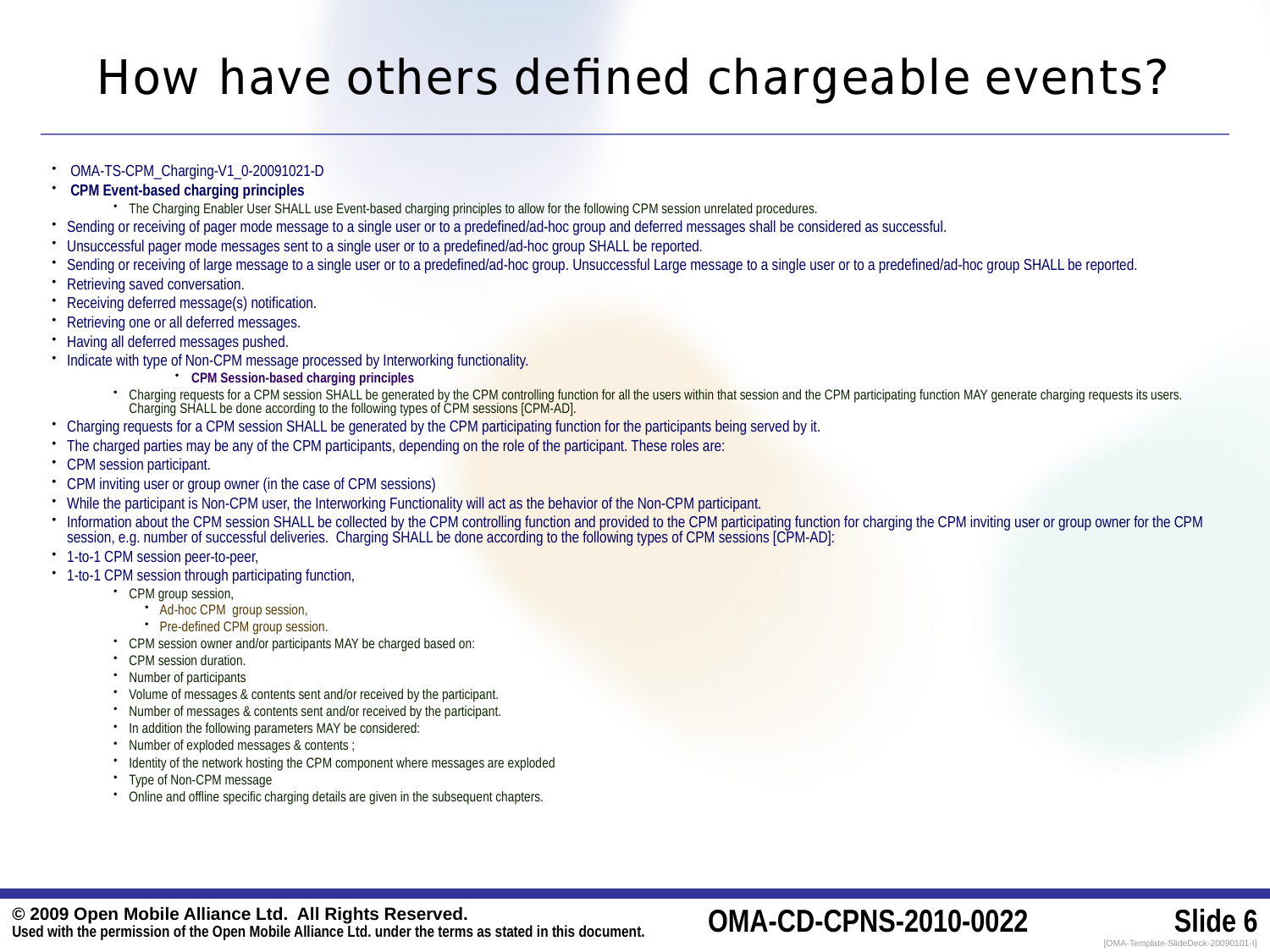

How have others defined chargeable events?
 OMA-TS-CPM_Charging-V1_0-20091021-D
 CPM Event-based charging principles
The Charging Enabler User SHALL use Event-based charging principles to allow for the following CPM session unrelated procedures.
Sending or receiving of pager mode message to a single user or to a predefined/ad-hoc group and deferred messages shall be considered as successful.
Unsuccessful pager mode messages sent to a single user or to a predefined/ad-hoc group SHALL be reported.
Sending or receiving of large message to a single user or to a predefined/ad-hoc group. Unsuccessful Large message to a single user or to a predefined/ad-hoc group SHALL be reported.
Retrieving saved conversation.
Receiving deferred message(s) notification.
Retrieving one or all deferred messages.
Having all deferred messages pushed.
Indicate with type of Non-CPM message processed by Interworking functionality.
CPM Session-based charging principles
Charging requests for a CPM session SHALL be generated by the CPM controlling function for all the users within that session and the CPM participating function MAY generate charging requests its users. Charging SHALL be done according to the following types of CPM sessions [CPM-AD].
Charging requests for a CPM session SHALL be generated by the CPM participating function for the participants being served by it.
The charged parties may be any of the CPM participants, depending on the role of the participant. These roles are:
CPM session participant.
CPM inviting user or group owner (in the case of CPM sessions)
While the participant is Non-CPM user, the Interworking Functionality will act as the behavior of the Non-CPM participant.
Information about the CPM session SHALL be collected by the CPM controlling function and provided to the CPM participating function for charging the CPM inviting user or group owner for the CPM session, e.g. number of successful deliveries.  Charging SHALL be done according to the following types of CPM sessions [CPM-AD]:
1-to-1 CPM session peer-to-peer,
1-to-1 CPM session through participating function,
CPM group session,
Ad-hoc CPM  group session,
Pre-defined CPM group session.
CPM session owner and/or participants MAY be charged based on:
CPM session duration.
Number of participants
Volume of messages & contents sent and/or received by the participant.
Number of messages & contents sent and/or received by the participant.
In addition the following parameters MAY be considered:
Number of exploded messages & contents ;
Identity of the network hosting the CPM component where messages are exploded
Type of Non-CPM message
Online and offline specific charging details are given in the subsequent chapters.